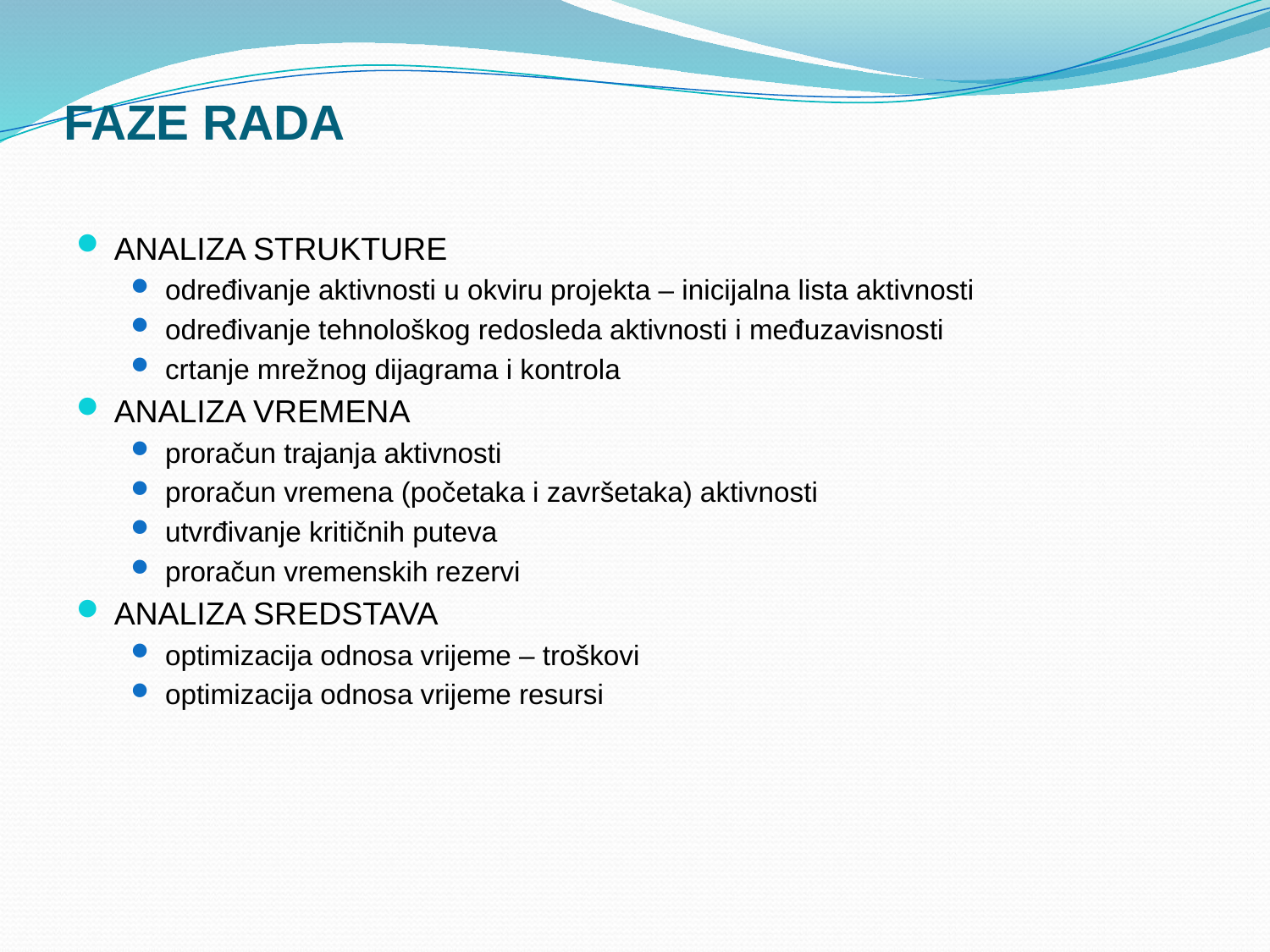

# FAZE RADA
ANALIZA STRUKTURE
određivanje aktivnosti u okviru projekta – inicijalna lista aktivnosti
određivanje tehnološkog redosleda aktivnosti i međuzavisnosti
crtanje mrežnog dijagrama i kontrola
ANALIZA VREMENA
proračun trajanja aktivnosti
proračun vremena (početaka i završetaka) aktivnosti
utvrđivanje kritičnih puteva
proračun vremenskih rezervi
ANALIZA SREDSTAVA
optimizacija odnosa vrijeme – troškovi
optimizacija odnosa vrijeme resursi